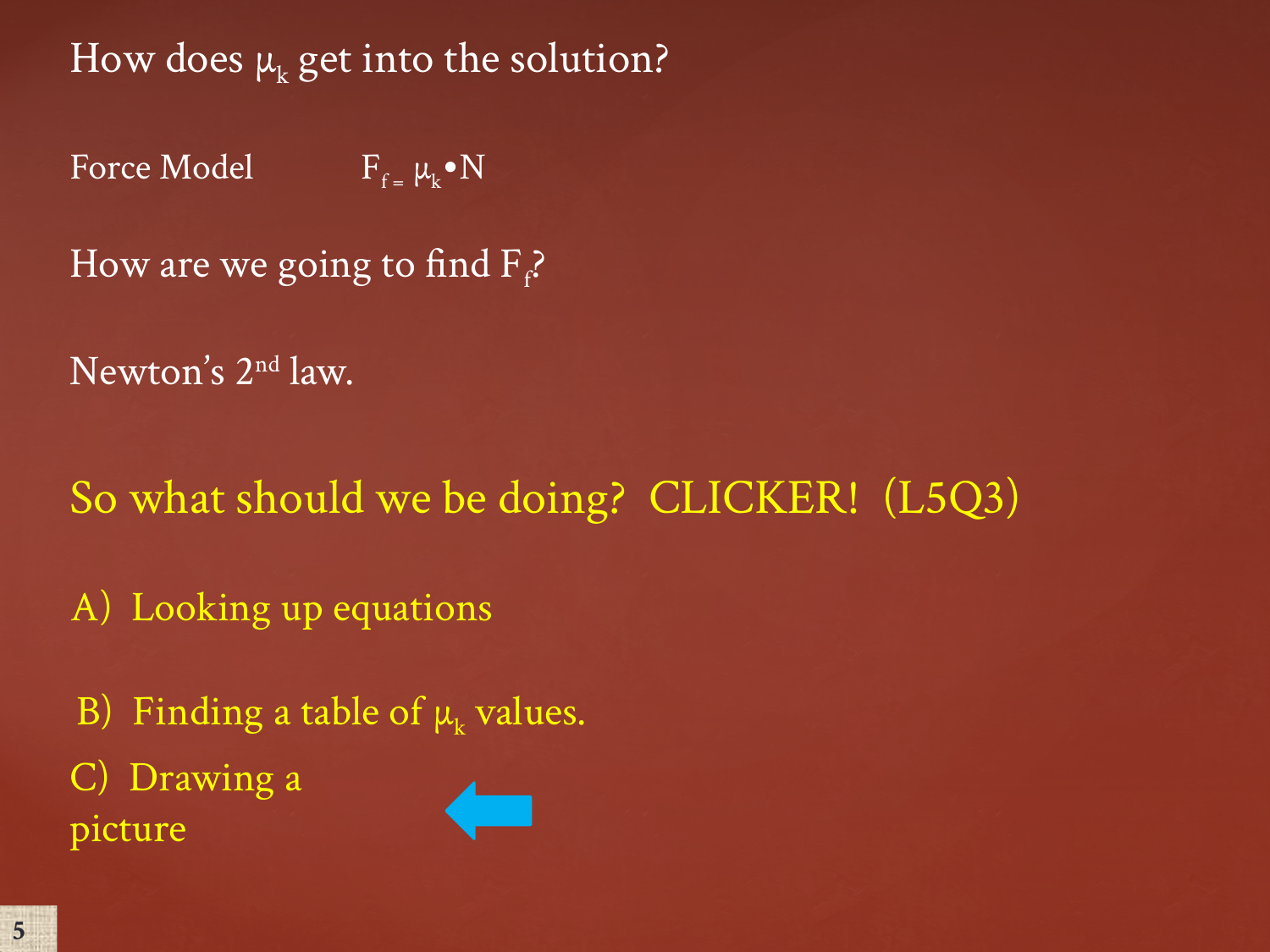

How does μk get into the solution?
Force Model             Ff = μk∙N
How are we going to find Ff?
Newton’s 2nd law.
So what should we be doing?  CLICKER!  (L5Q3)
A)  Looking up equations
B)  Finding a table of μk values.
C)  Drawing a picture

5